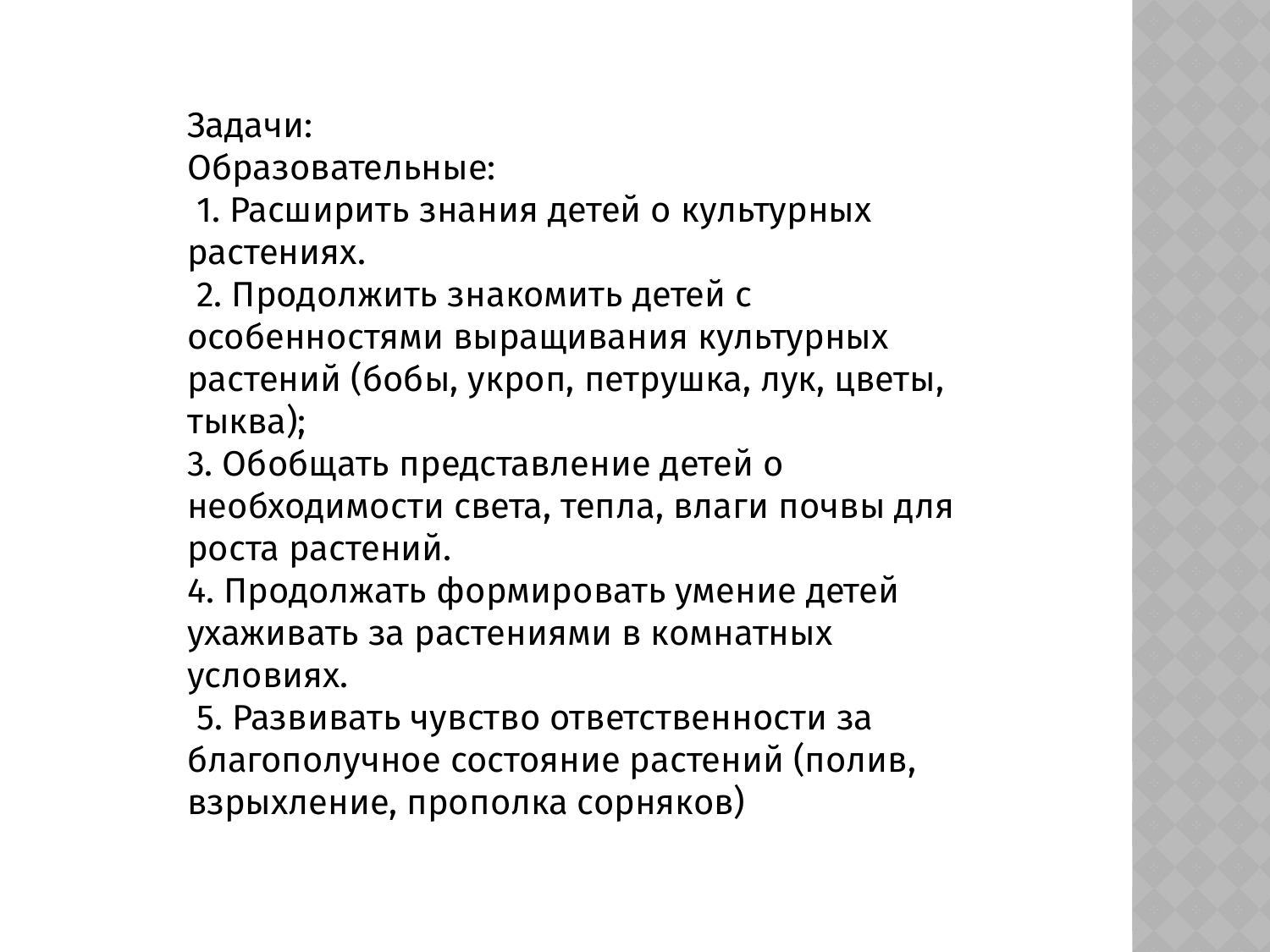

Задачи:
Образовательные:
 1. Расширить знания детей о культурных растениях.
 2. Продолжить знакомить детей с особенностями выращивания культурных растений (бобы, укроп, петрушка, лук, цветы, тыква);
3. Обобщать представление детей о необходимости света, тепла, влаги почвы для роста растений.
4. Продолжать формировать умение детей ухаживать за растениями в комнатных условиях.
 5. Развивать чувство ответственности за благополучное состояние растений (полив, взрыхление, прополка сорняков)